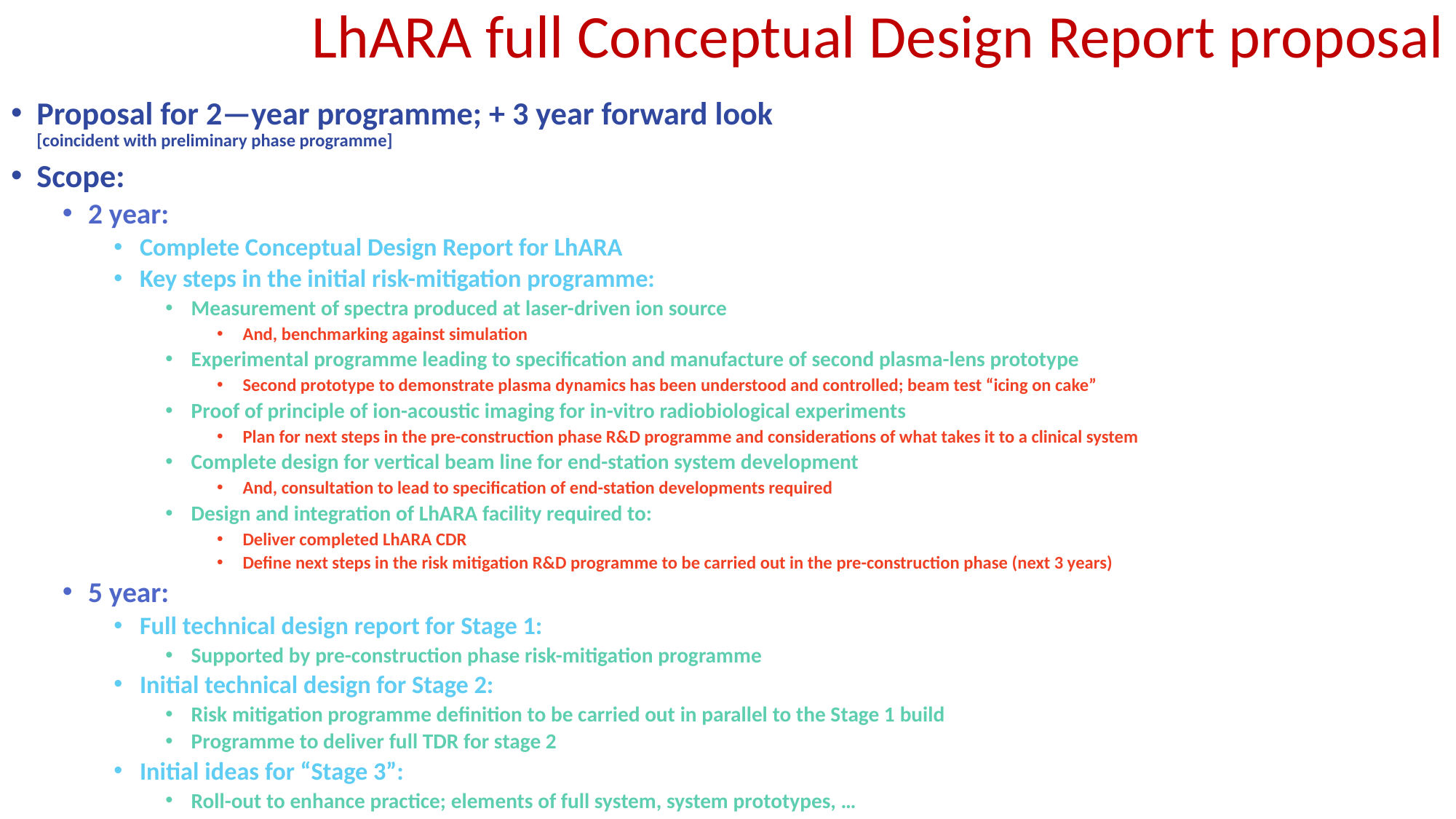

# LhARA full Conceptual Design Report proposal
Proposal for 2—year programme; + 3 year forward look
[coincident with preliminary phase programme]
Scope:
2 year:
Complete Conceptual Design Report for LhARA
Key steps in the initial risk-mitigation programme:
Measurement of spectra produced at laser-driven ion source
And, benchmarking against simulation
Experimental programme leading to specification and manufacture of second plasma-lens prototype
Second prototype to demonstrate plasma dynamics has been understood and controlled; beam test “icing on cake”
Proof of principle of ion-acoustic imaging for in-vitro radiobiological experiments
Plan for next steps in the pre-construction phase R&D programme and considerations of what takes it to a clinical system
Complete design for vertical beam line for end-station system development
And, consultation to lead to specification of end-station developments required
Design and integration of LhARA facility required to:
Deliver completed LhARA CDR
Define next steps in the risk mitigation R&D programme to be carried out in the pre-construction phase (next 3 years)
5 year:
Full technical design report for Stage 1:
Supported by pre-construction phase risk-mitigation programme
Initial technical design for Stage 2:
Risk mitigation programme definition to be carried out in parallel to the Stage 1 build
Programme to deliver full TDR for stage 2
Initial ideas for “Stage 3”:
Roll-out to enhance practice; elements of full system, system prototypes, …